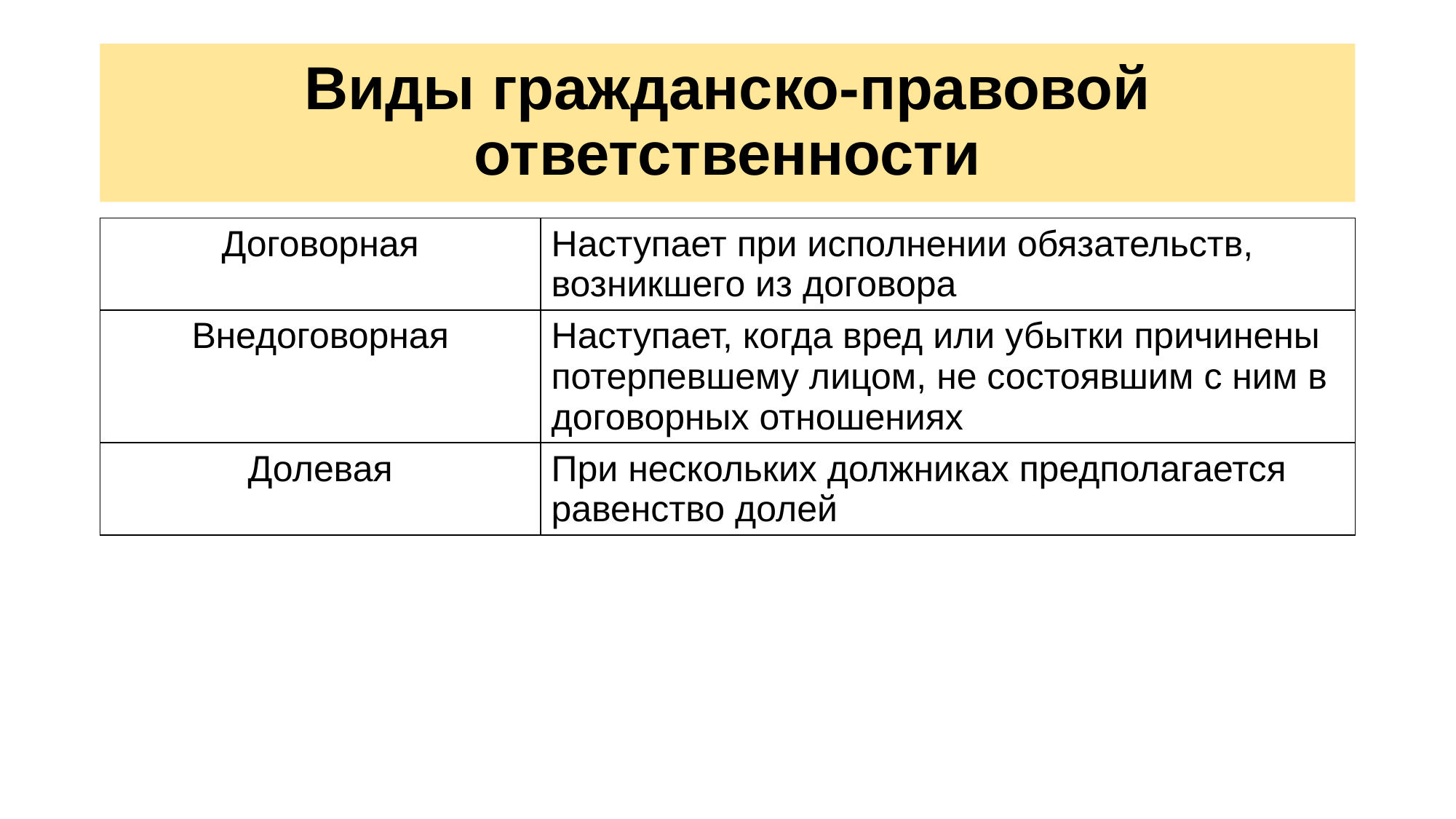

# Виды гражданско-правовой ответственности
| Договорная | Наступает при исполнении обязательств, возникшего из договора |
| --- | --- |
| Внедоговорная | Наступает, когда вред или убытки причинены потерпевшему лицом, не состоявшим с ним в договорных отношениях |
| Долевая | При нескольких должниках предполагается равенство долей |